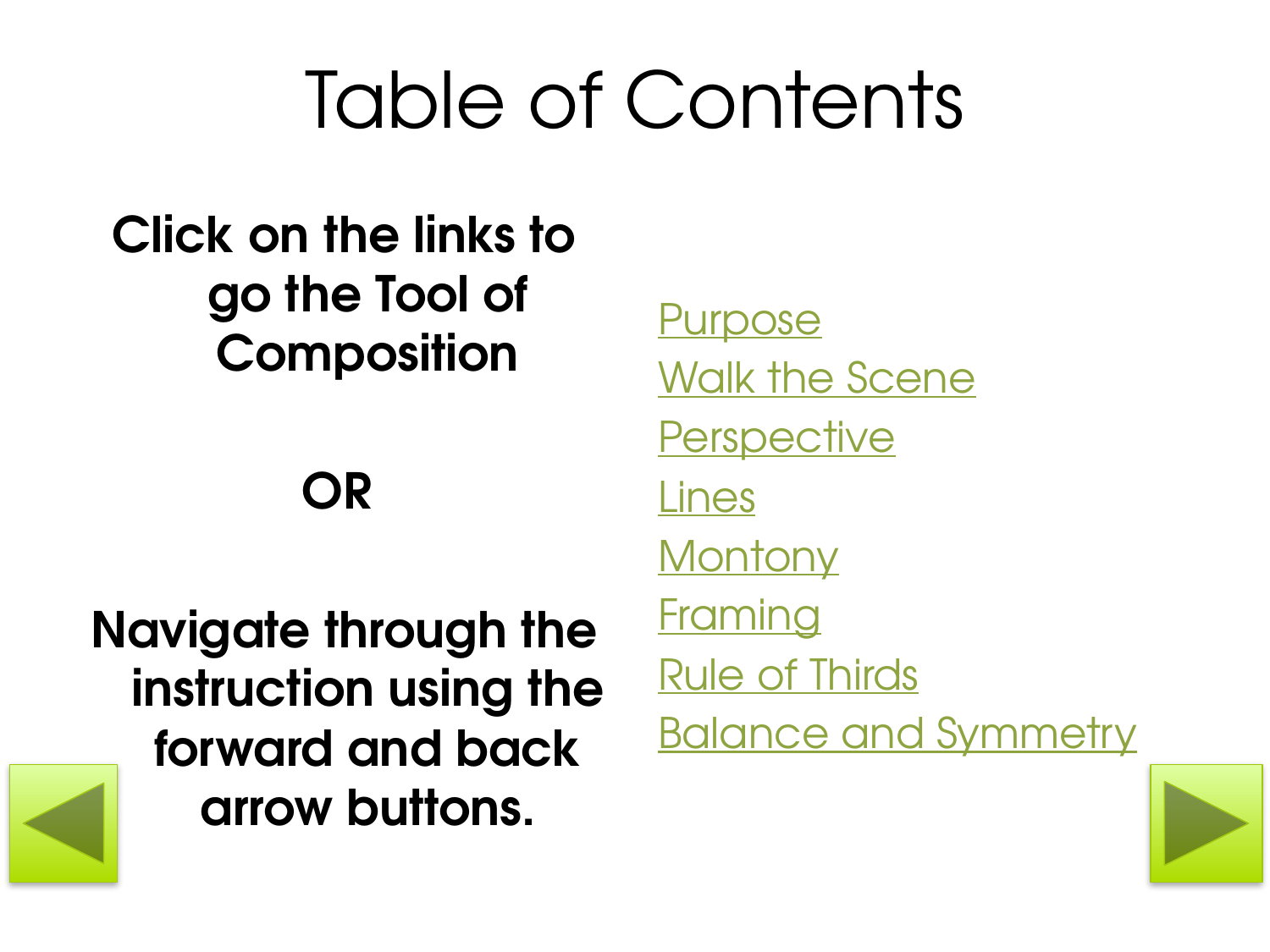

# Table of Contents
Click on the links to go the Tool of Composition

OR

Navigate through the instruction using the forward and back arrow buttons.

Purpose
Walk the Scene
Perspective
Lines
Montony
Framing
Rule of Thirds
Balance and Symmetry